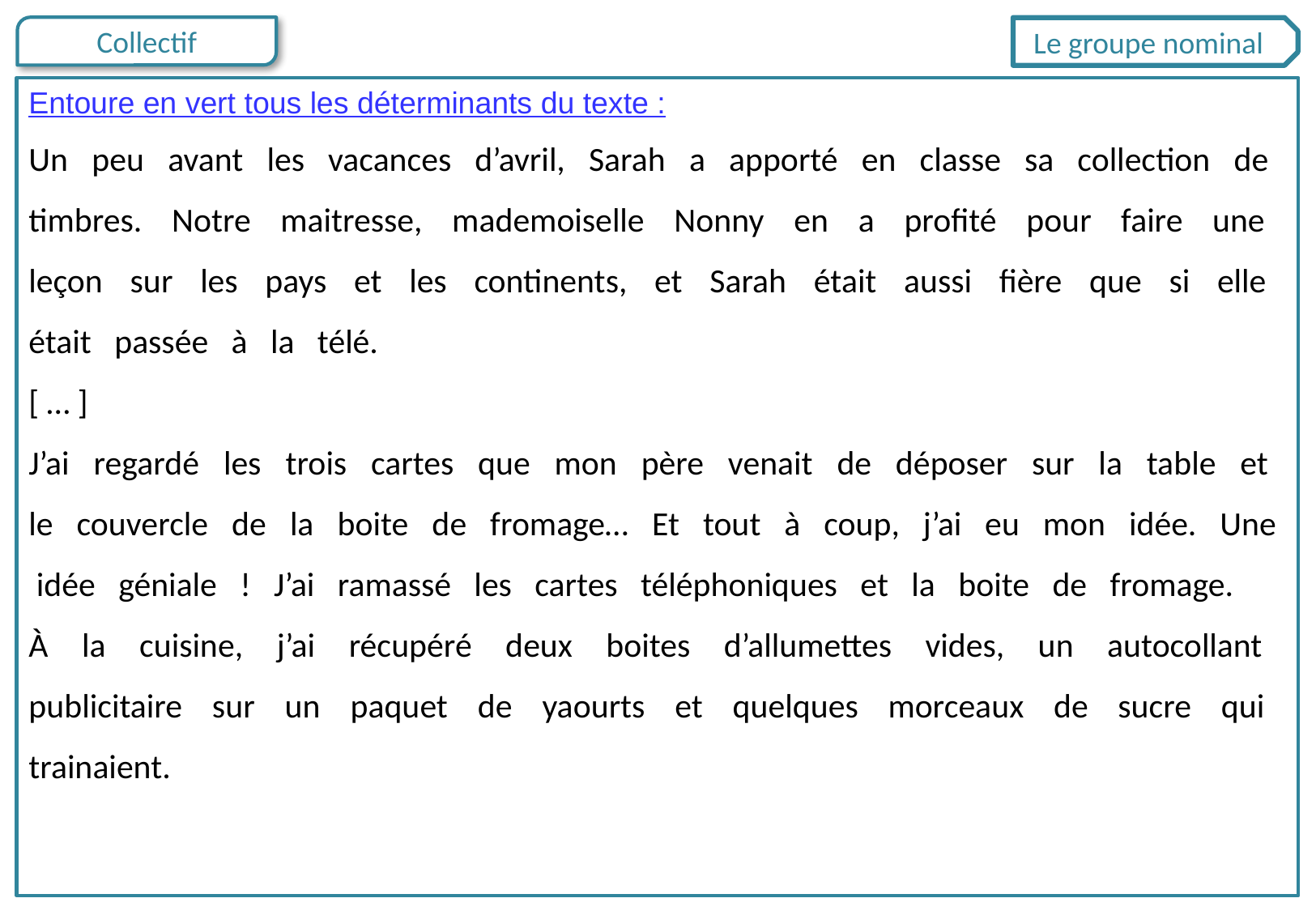

Le groupe nominal
Entoure en vert tous les déterminants du texte :
Un   peu   avant   les   vacances   d’avril,   Sarah   a   apporté   en   classe   sa   collection   de   timbres.   Notre   maitresse,   mademoiselle   Nonny   en   a   profité   pour   faire   une   leçon   sur   les   pays   et   les   continents,   et   Sarah   était   aussi   fière   que   si   elle   était   passée   à   la   télé.
[ … ]
J’ai   regardé   les   trois   cartes   que   mon   père   venait   de   déposer   sur   la   table   et   le   couvercle   de   la   boite   de   fromage…   Et   tout   à   coup,   j’ai   eu   mon   idée.   Une   idée   géniale   !   J’ai   ramassé   les   cartes   téléphoniques   et   la   boite   de   fromage.
À   la   cuisine,   j’ai   récupéré   deux   boites   d’allumettes   vides,   un   autocollant   publicitaire   sur   un   paquet   de   yaourts   et   quelques   morceaux   de   sucre   qui   trainaient.